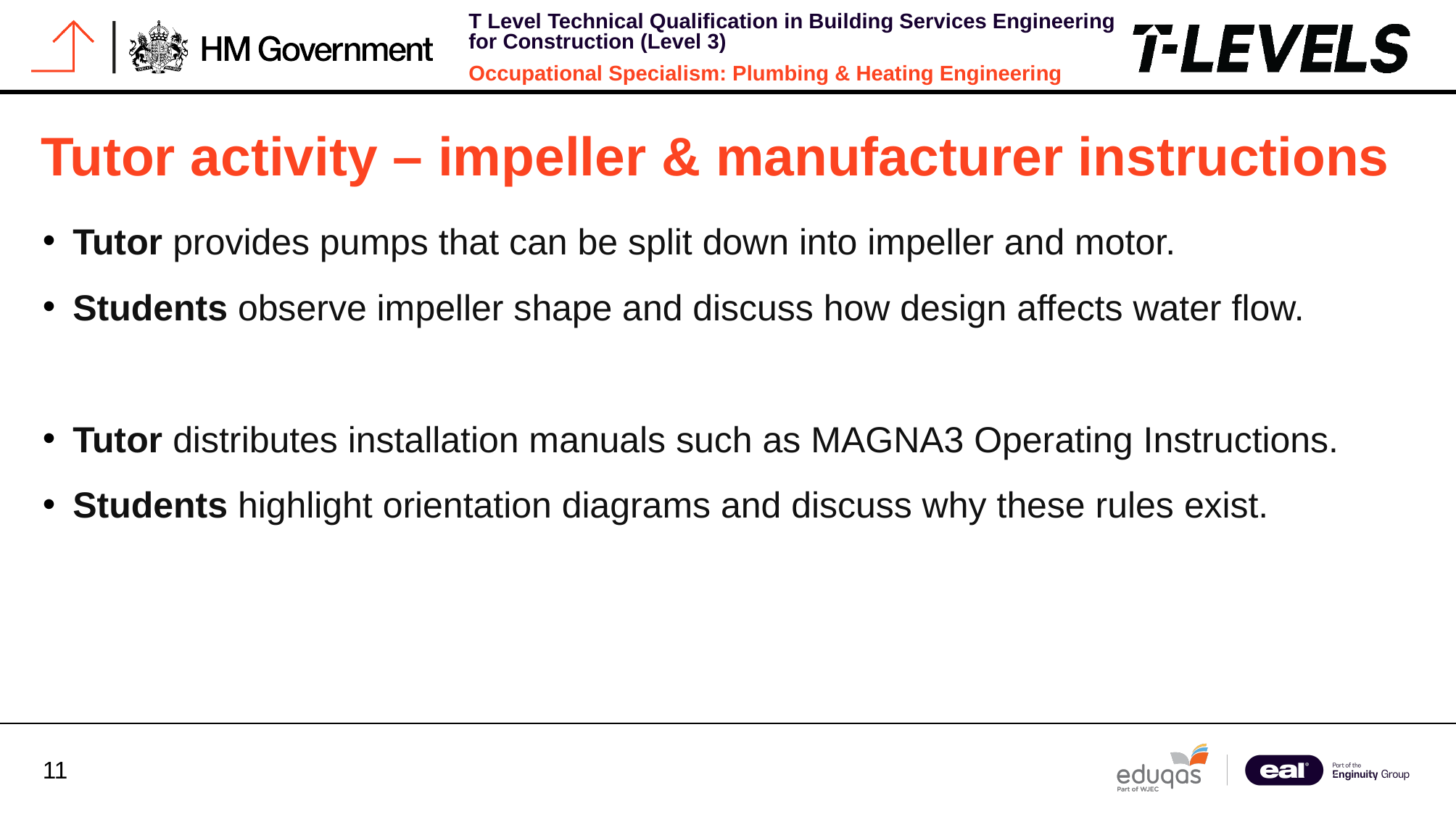

# Tutor activity – impeller & manufacturer instructions
Tutor provides pumps that can be split down into impeller and motor.
Students observe impeller shape and discuss how design affects water flow.

Tutor distributes installation manuals such as MAGNA3 Operating Instructions.
Students highlight orientation diagrams and discuss why these rules exist.